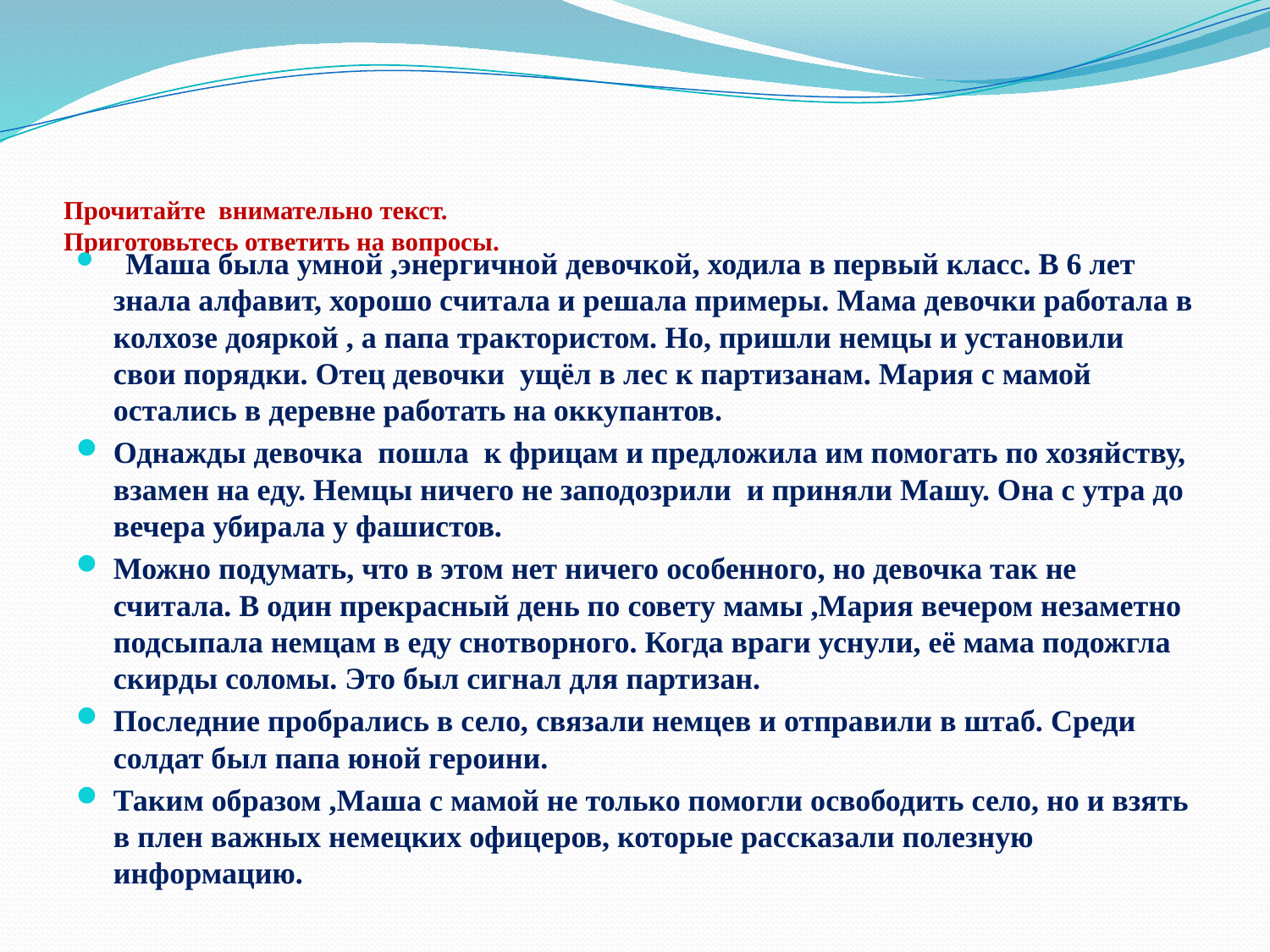

# Прочитайте  внимательно текст. Приготовьтесь ответить на вопросы.
  Маша была умной ,энергичной девочкой, ходила в первый класс. В 6 лет знала алфавит, хорошо считала и решала примеры. Мама девочки работала в колхозе дояркой , а папа трактористом. Но, пришли немцы и установили свои порядки. Отец девочки  ущёл в лес к партизанам. Мария с мамой остались в деревне работать на оккупантов.
Однажды девочка  пошла  к фрицам и предложила им помогать по хозяйству, взамен на еду. Немцы ничего не заподозрили  и приняли Машу. Она с утра до вечера убирала у фашистов.
Можно подумать, что в этом нет ничего особенного, но девочка так не считала. В один прекрасный день по совету мамы ,Мария вечером незаметно подсыпала немцам в еду снотворного. Когда враги уснули, её мама подожгла скирды соломы. Это был сигнал для партизан.
Последние пробрались в село, связали немцев и отправили в штаб. Среди солдат был папа юной героини.
Таким образом ,Маша с мамой не только помогли освободить село, но и взять в плен важных немецких офицеров, которые рассказали полезную информацию.